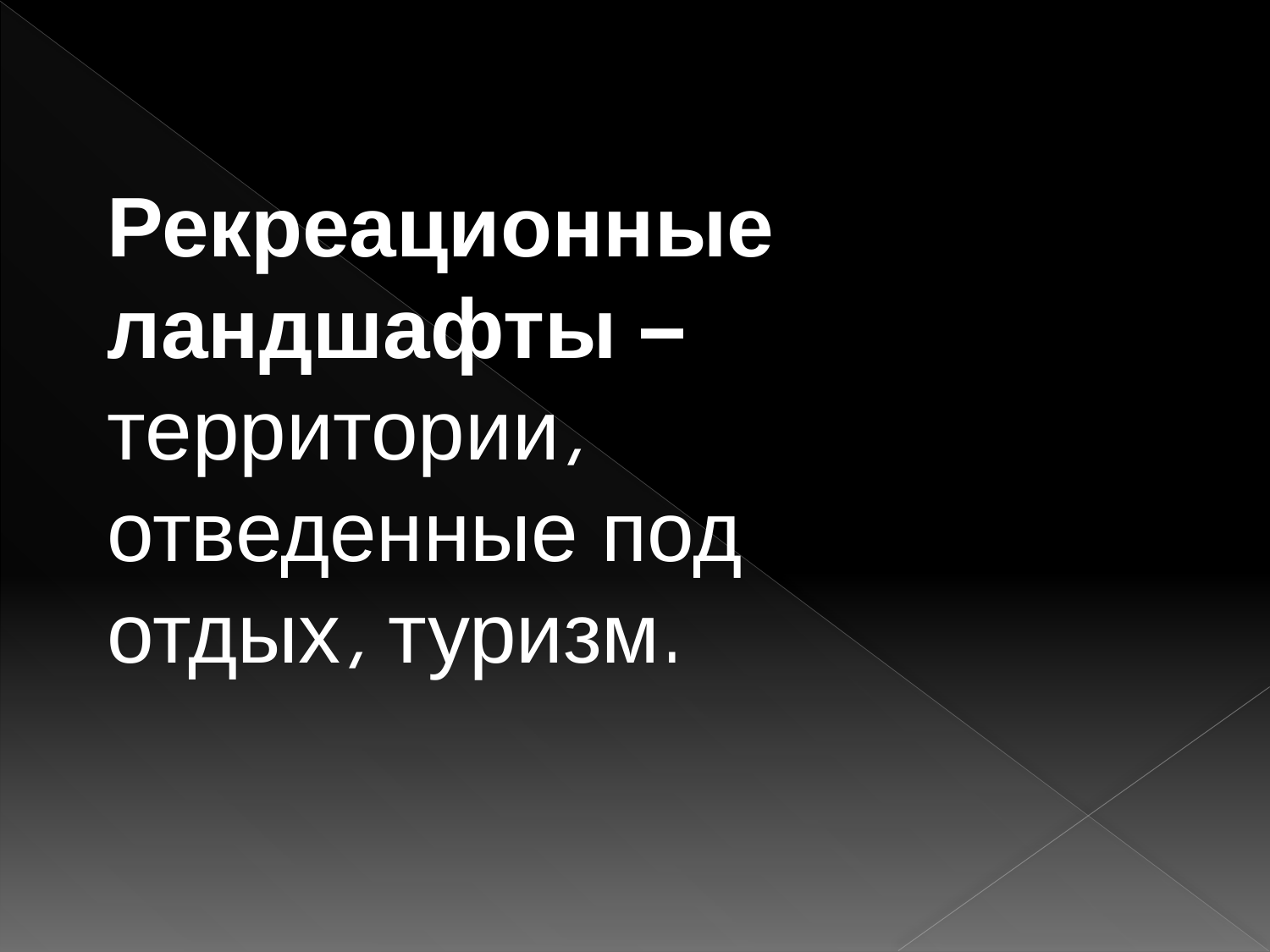

Рекреационные ландшафты – территории, отведенные под отдых, туризм.